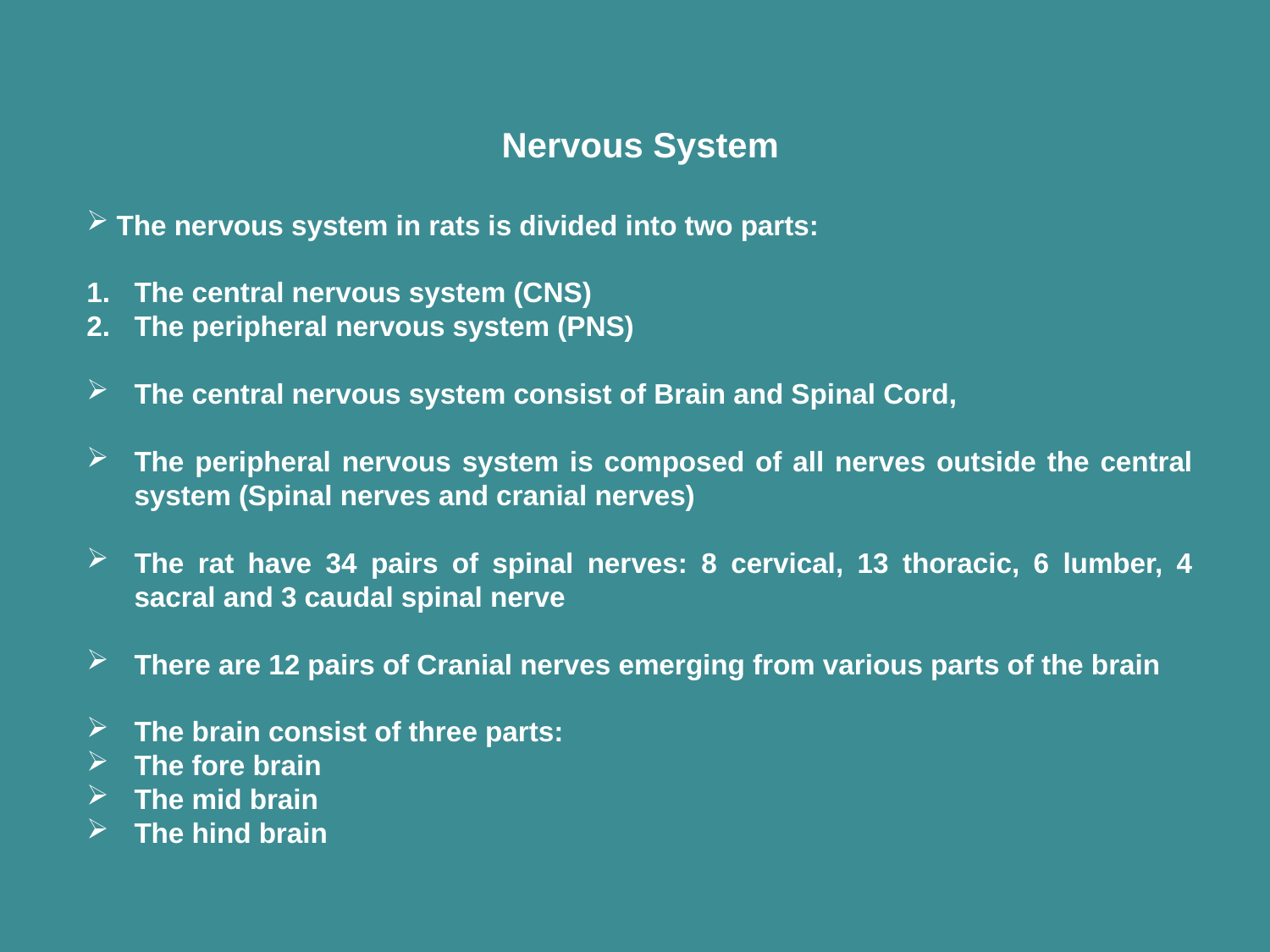

Nervous System

The nervous system in rats is divided into two parts:

The central nervous system (CNS)
The peripheral nervous system (PNS)

The central nervous system consist of Brain and Spinal Cord,

The peripheral nervous system is composed of all nerves outside the central system (Spinal nerves and cranial nerves)

The rat have 34 pairs of spinal nerves: 8 cervical, 13 thoracic, 6 lumber, 4 sacral and 3 caudal spinal nerve

There are 12 pairs of Cranial nerves emerging from various parts of the brain

The brain consist of three parts:
The fore brain
The mid brain
The hind brain